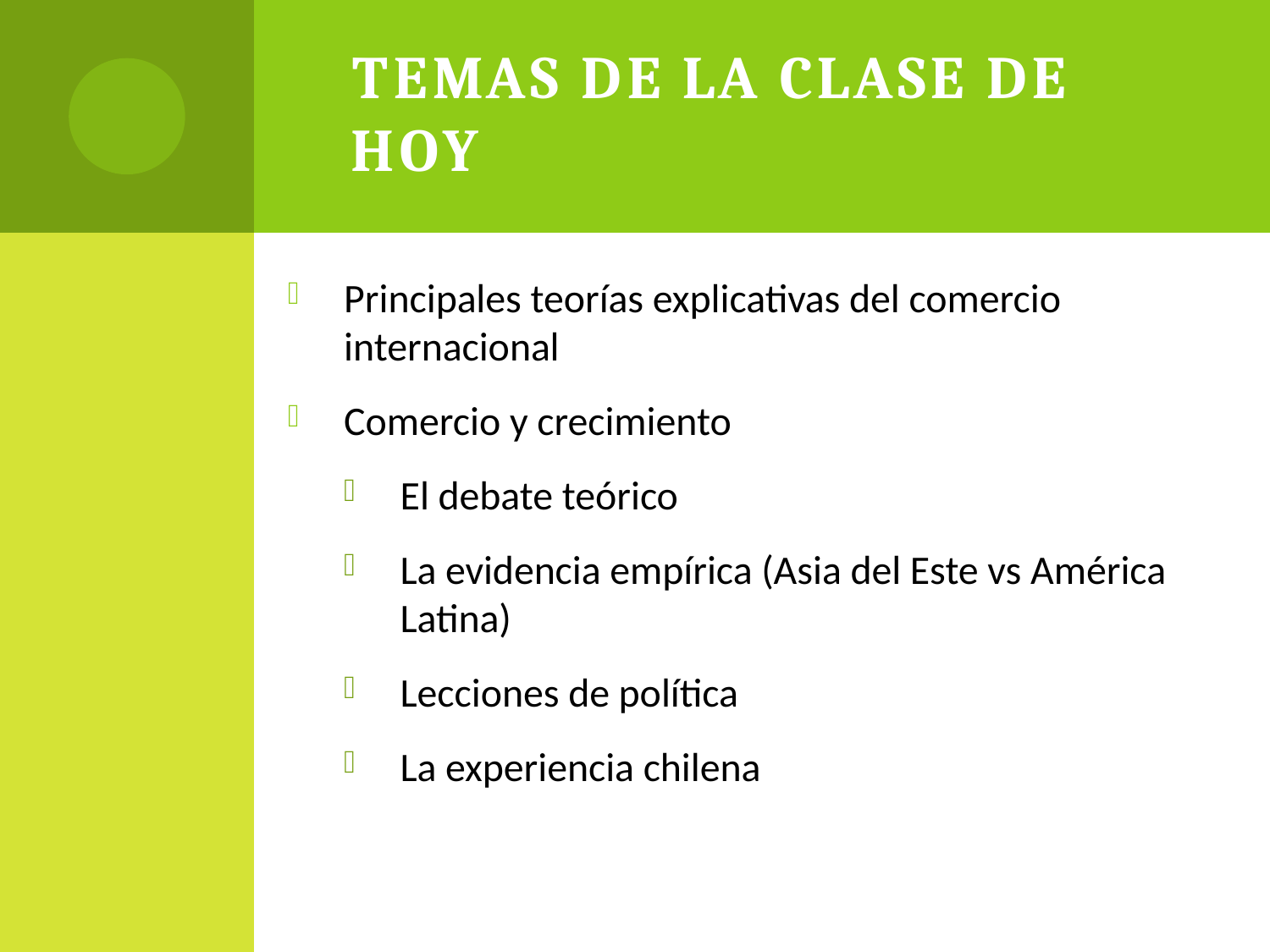

# Temas de la clase de hoy
Principales teorías explicativas del comercio internacional
Comercio y crecimiento
El debate teórico
La evidencia empírica (Asia del Este vs América Latina)
Lecciones de política
La experiencia chilena